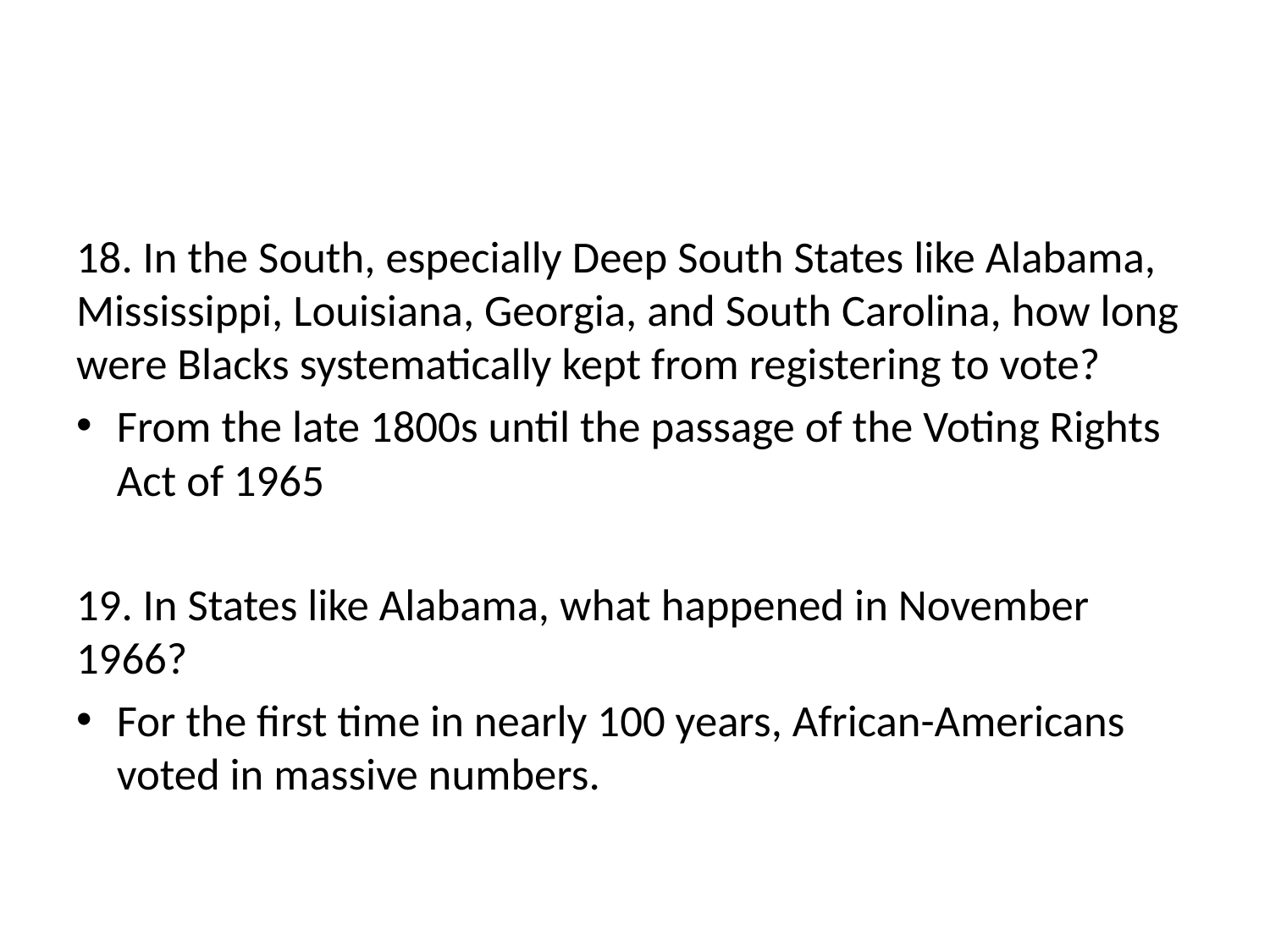

#
18. In the South, especially Deep South States like Alabama, Mississippi, Louisiana, Georgia, and South Carolina, how long were Blacks systematically kept from registering to vote?
From the late 1800s until the passage of the Voting Rights Act of 1965

19. In States like Alabama, what happened in November 1966?
For the first time in nearly 100 years, African-Americans voted in massive numbers.